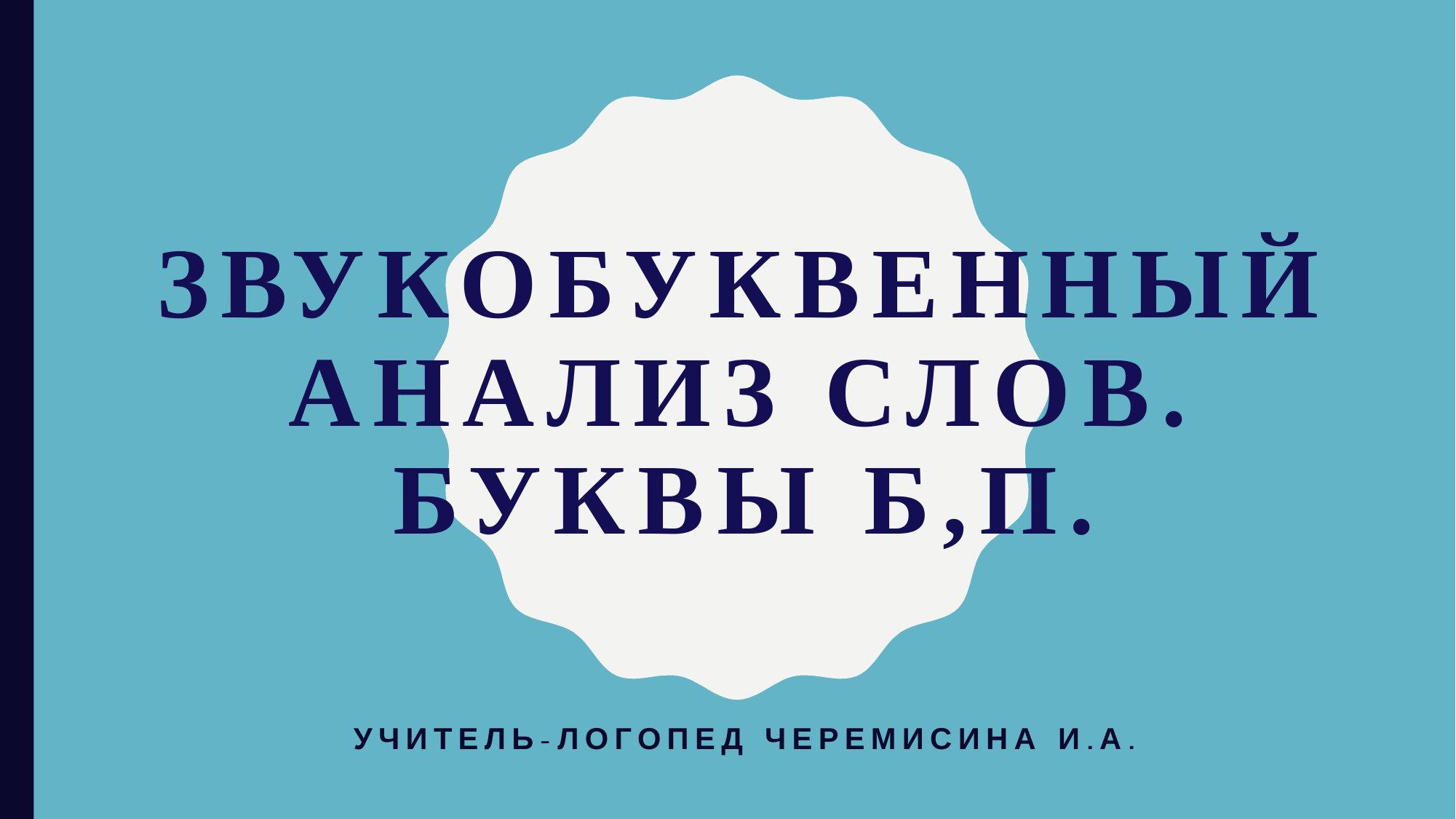

# Звукобуквенный анализ слов. Буквы Б,П.
Учитель-логопед Черемисина И.А.